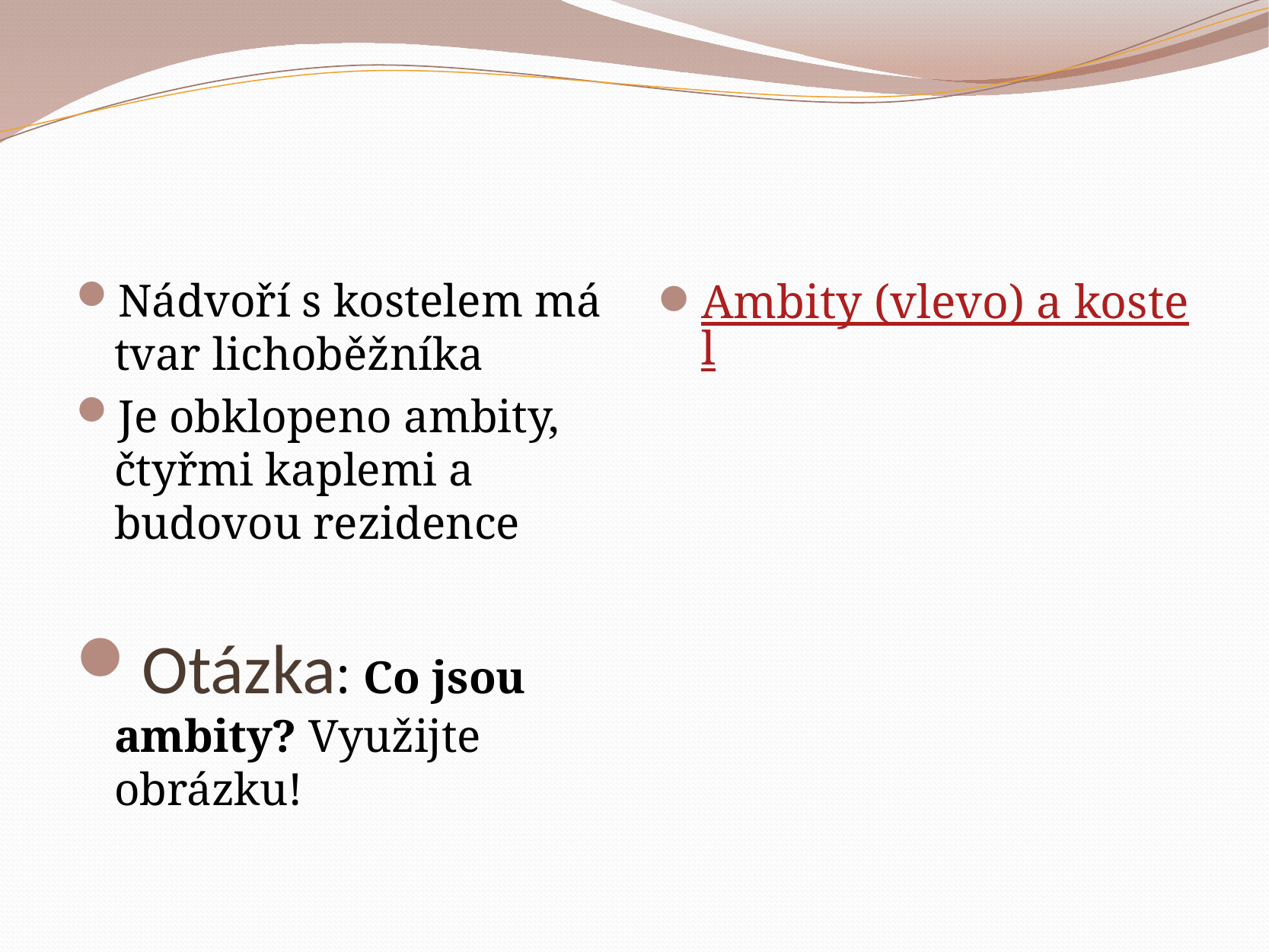

#
Nádvoří s kostelem má tvar lichoběžníka
Je obklopeno ambity, čtyřmi kaplemi a budovou rezidence

Otázka: Co jsou ambity? Využijte obrázku!
Ambity (vlevo) a kostel